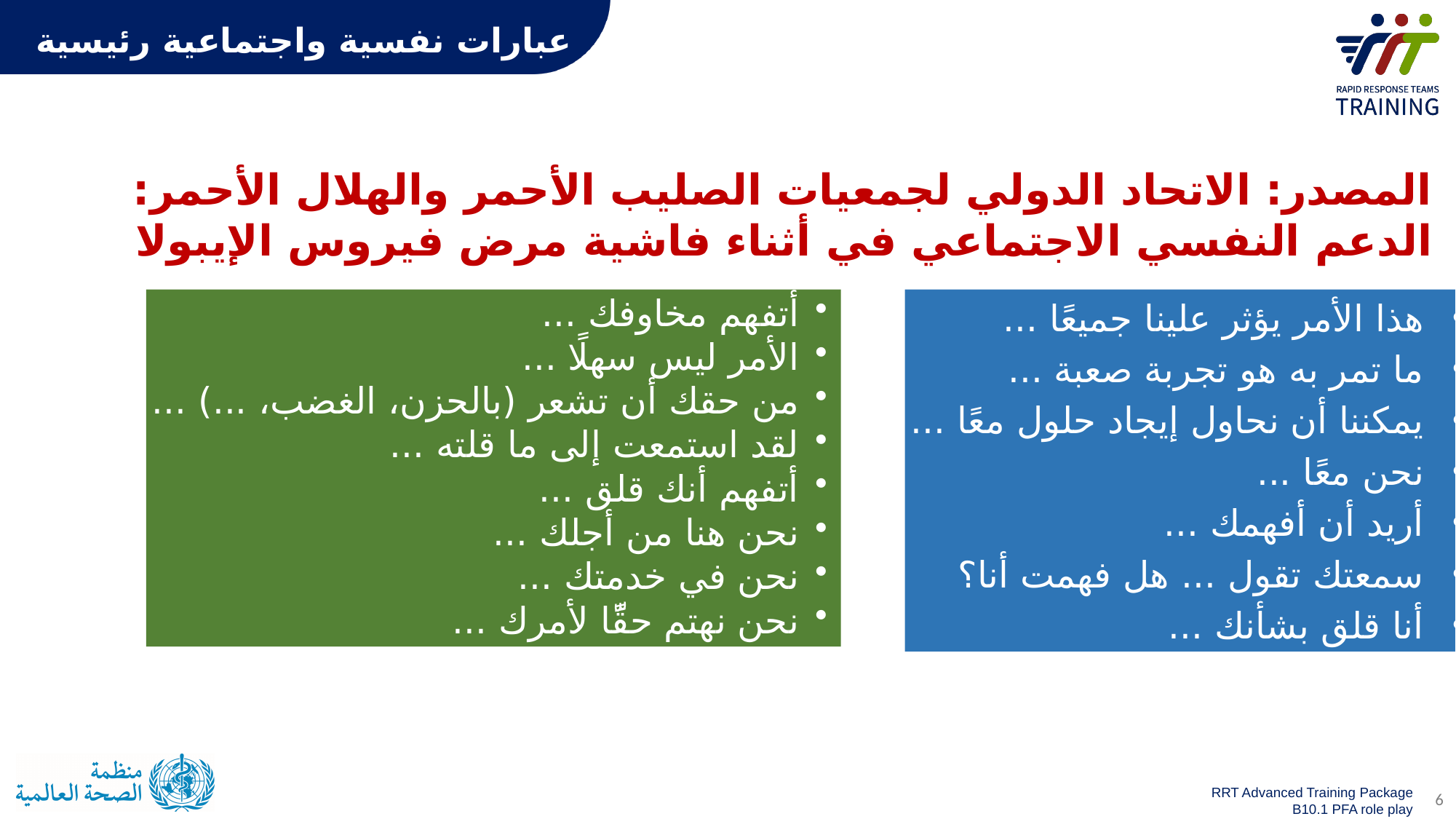

عبارات نفسية واجتماعية رئيسية
المصدر: الاتحاد الدولي لجمعيات الصليب الأحمر والهلال الأحمر: الدعم النفسي الاجتماعي في أثناء فاشية مرض فيروس الإيبولا
أتفهم مخاوفك ...
الأمر ليس سهلًا ...
من حقك أن تشعر (بالحزن، الغضب، ...) ...
لقد استمعت إلى ما قلته ...
أتفهم أنك قلق ...
نحن هنا من أجلك ...
نحن في خدمتك ...
نحن نهتم حقًّا لأمرك ...
هذا الأمر يؤثر علينا جميعًا ...
ما تمر به هو تجربة صعبة ...
يمكننا أن نحاول إيجاد حلول معًا ...
نحن معًا ...
أريد أن أفهمك ...
سمعتك تقول ... هل فهمت أنا؟
أنا قلق بشأنك ...